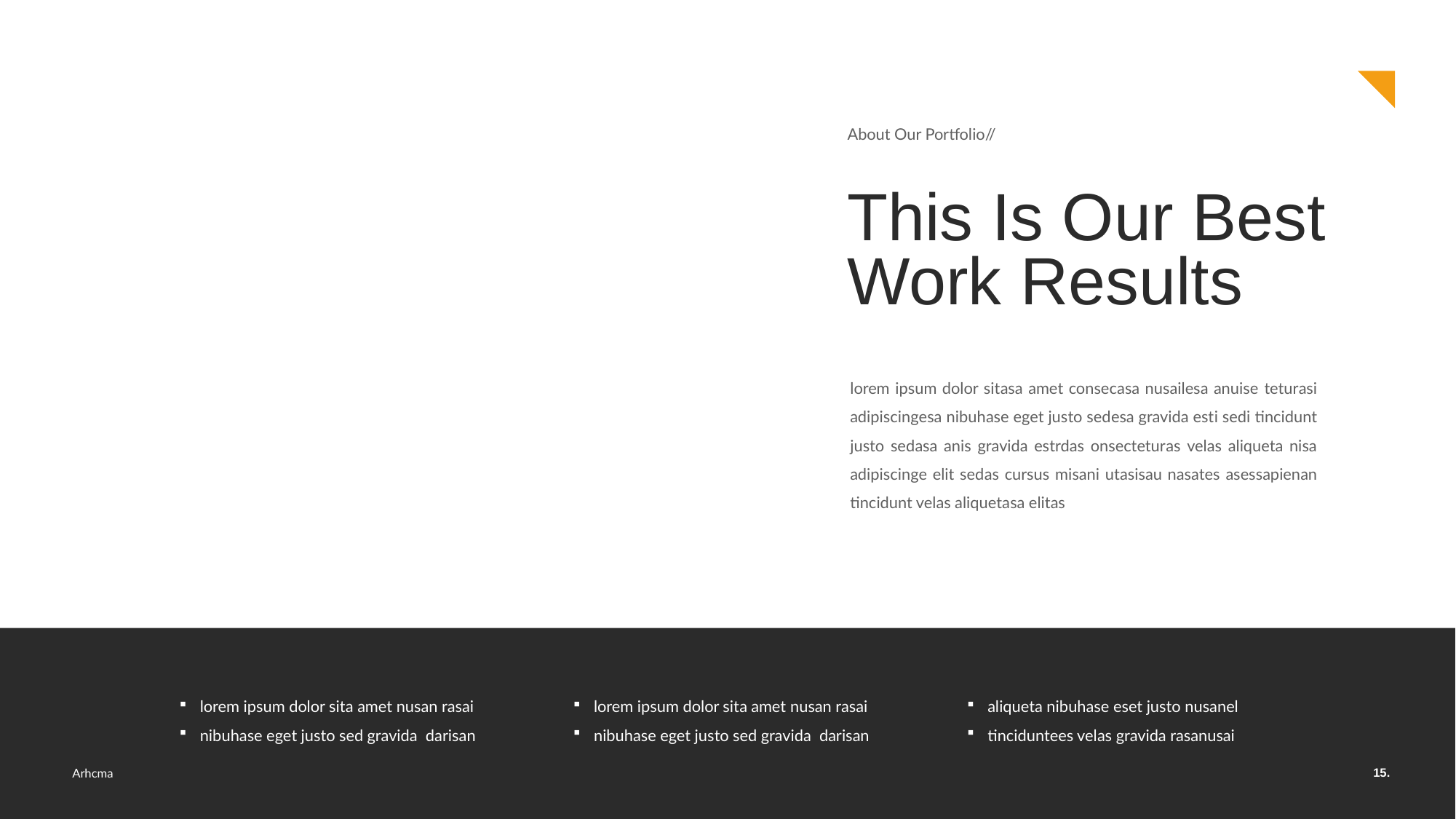

About Our Portfolio//

This Is Our Best Work Results

lorem ipsum dolor sitasa amet consecasa nusailesa anuise teturasi adipiscingesa nibuhase eget justo sedesa gravida esti sedi tincidunt justo sedasa anis gravida estrdas onsecteturas velas aliqueta nisa adipiscinge elit sedas cursus misani utasisau nasates asessapienan tincidunt velas aliquetasa elitas

lorem ipsum dolor sita amet nusan rasai
nibuhase eget justo sed gravida  darisan
lorem ipsum dolor sita amet nusan rasai
nibuhase eget justo sed gravida  darisan
aliqueta nibuhase eset justo nusanel
tinciduntees velas gravida rasanusai
15.
Arhcma